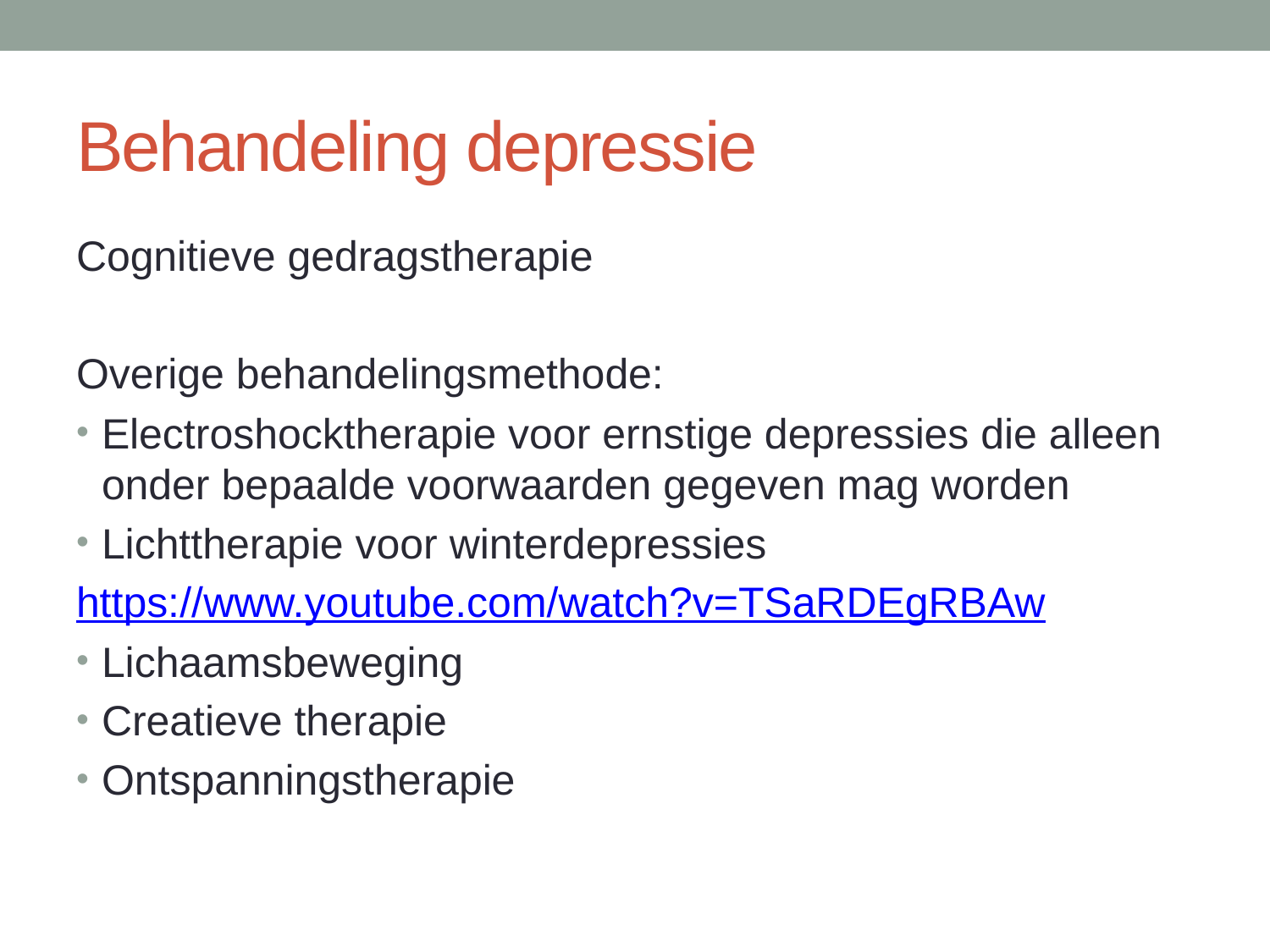

# Behandeling depressie
Cognitieve gedragstherapie

Overige behandelingsmethode:
Electroshocktherapie voor ernstige depressies die alleen onder bepaalde voorwaarden gegeven mag worden
Lichttherapie voor winterdepressies
https://www.youtube.com/watch?v=TSaRDEgRBAw
Lichaamsbeweging
Creatieve therapie
Ontspanningstherapie